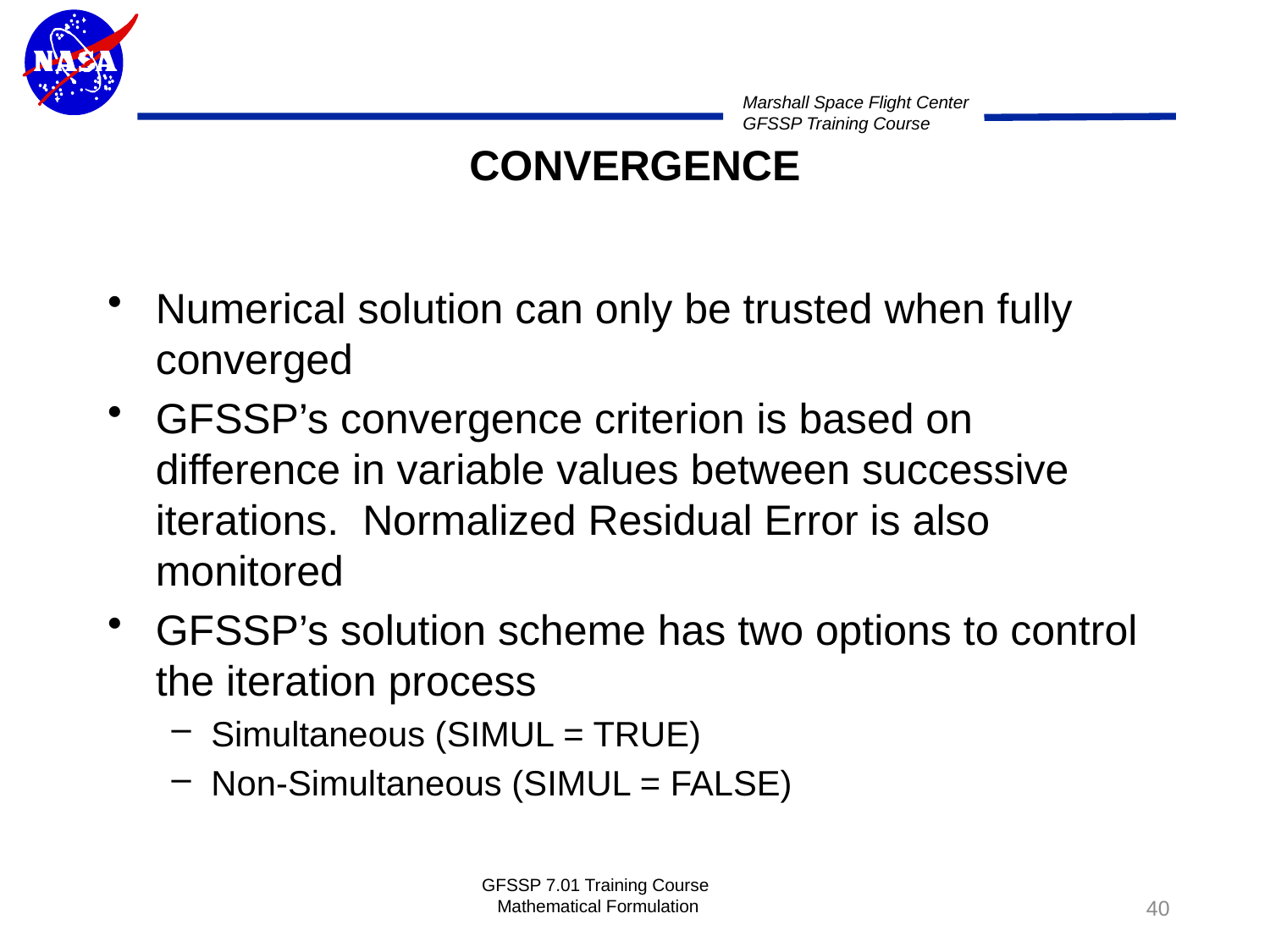

# CONVERGENCE
Numerical solution can only be trusted when fully converged
GFSSP’s convergence criterion is based on difference in variable values between successive iterations.  Normalized Residual Error is also monitored
GFSSP’s solution scheme has two options to control the iteration process
Simultaneous (SIMUL = TRUE)
Non-Simultaneous (SIMUL = FALSE)
GFSSP 7.01 Training Course  Mathematical Formulation
40